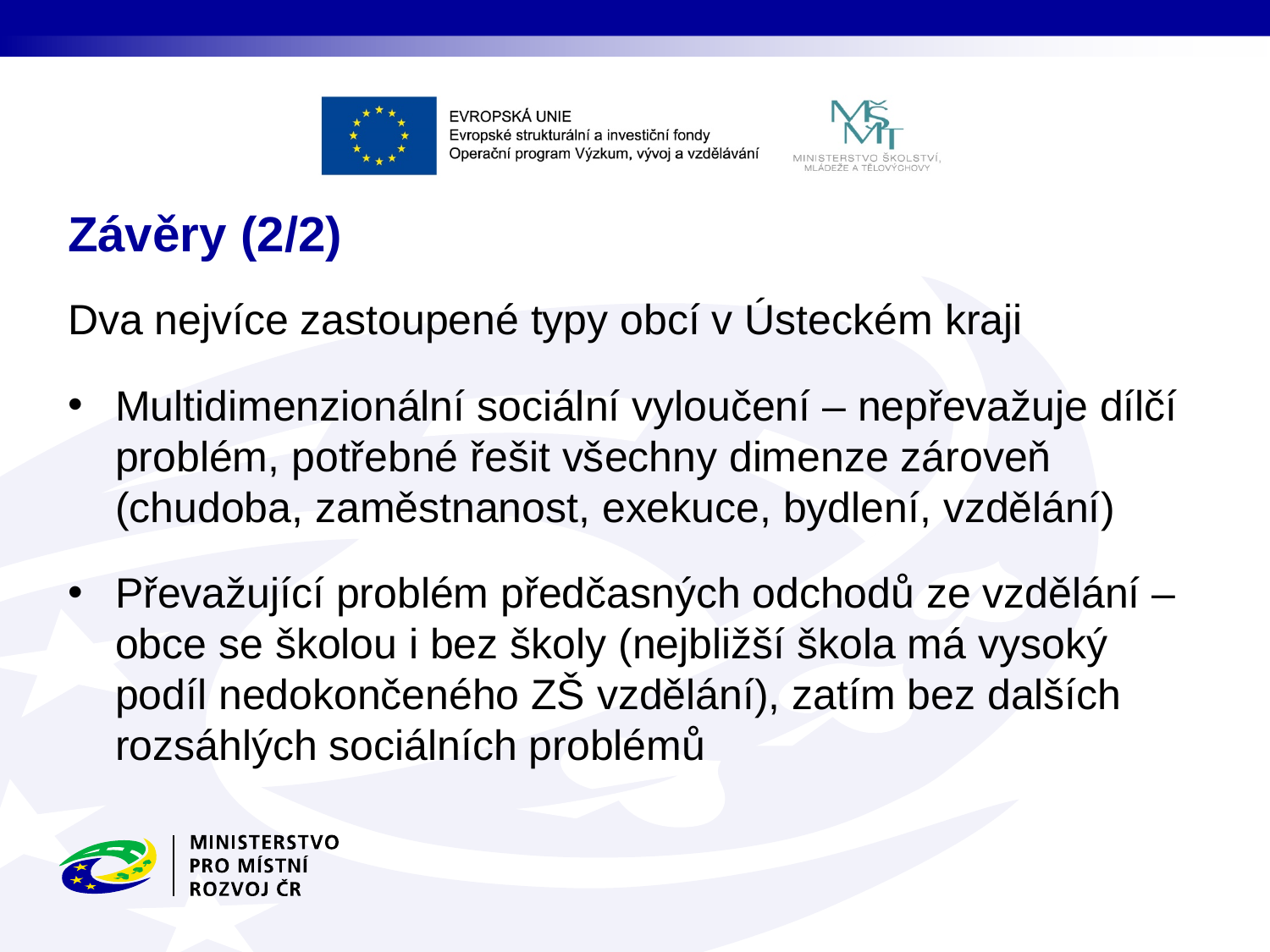

# Závěry (2/2)
Dva nejvíce zastoupené typy obcí v Ústeckém kraji
Multidimenzionální sociální vyloučení – nepřevažuje dílčí problém, potřebné řešit všechny dimenze zároveň (chudoba, zaměstnanost, exekuce, bydlení, vzdělání)
Převažující problém předčasných odchodů ze vzdělání – obce se školou i bez školy (nejbližší škola má vysoký podíl nedokončeného ZŠ vzdělání), zatím bez dalších rozsáhlých sociálních problémů